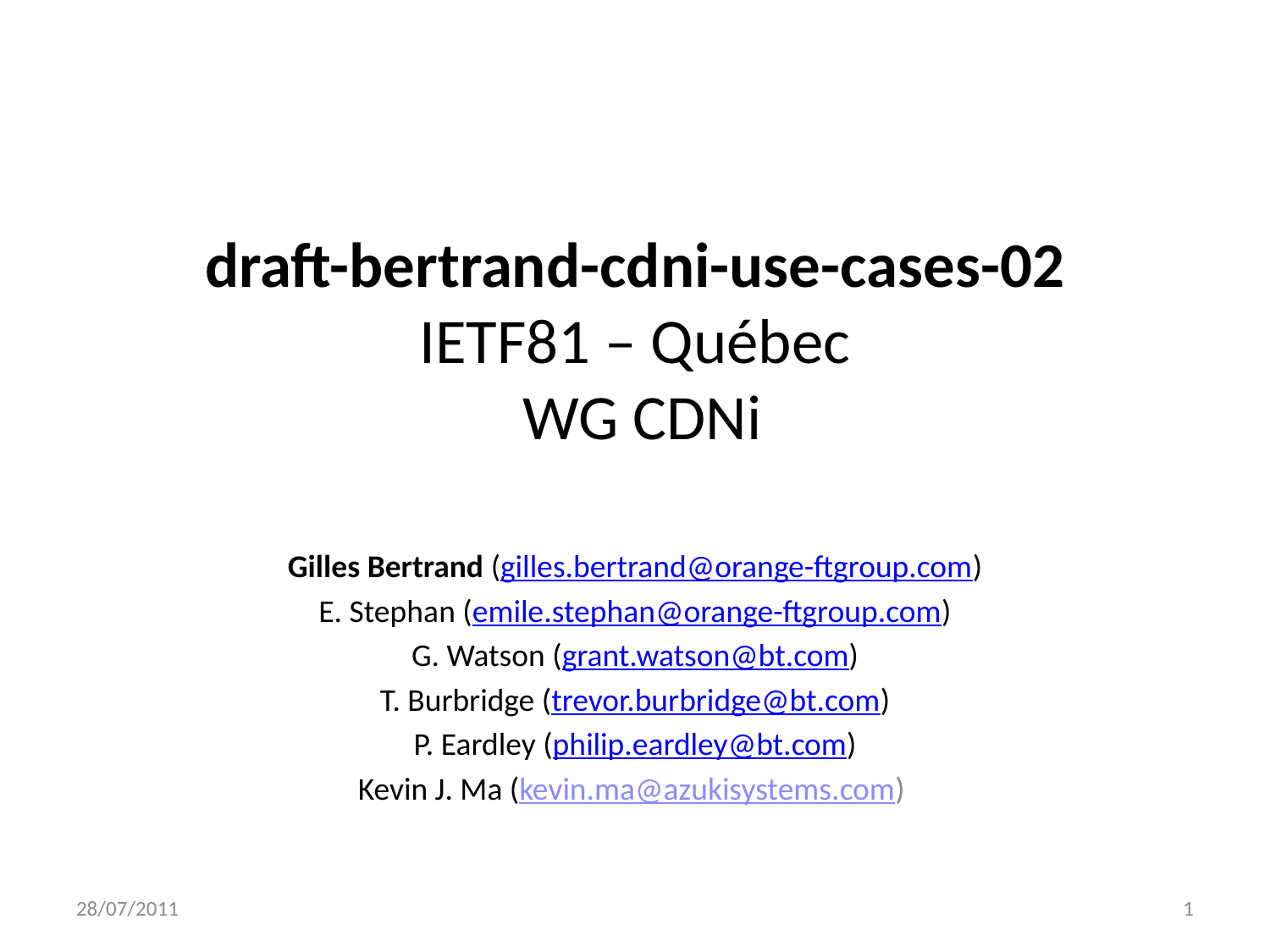

# draft-bertrand-cdni-use-cases-02 IETF81 – Québec WG CDNi
Gilles Bertrand (gilles.bertrand@orange-ftgroup.com)
E. Stephan (emile.stephan@orange-ftgroup.com)
G. Watson (grant.watson@bt.com)
T. Burbridge (trevor.burbridge@bt.com)
P. Eardley (philip.eardley@bt.com)
Kevin J. Ma (kevin.ma@azukisystems.com)
28/07/2011
1